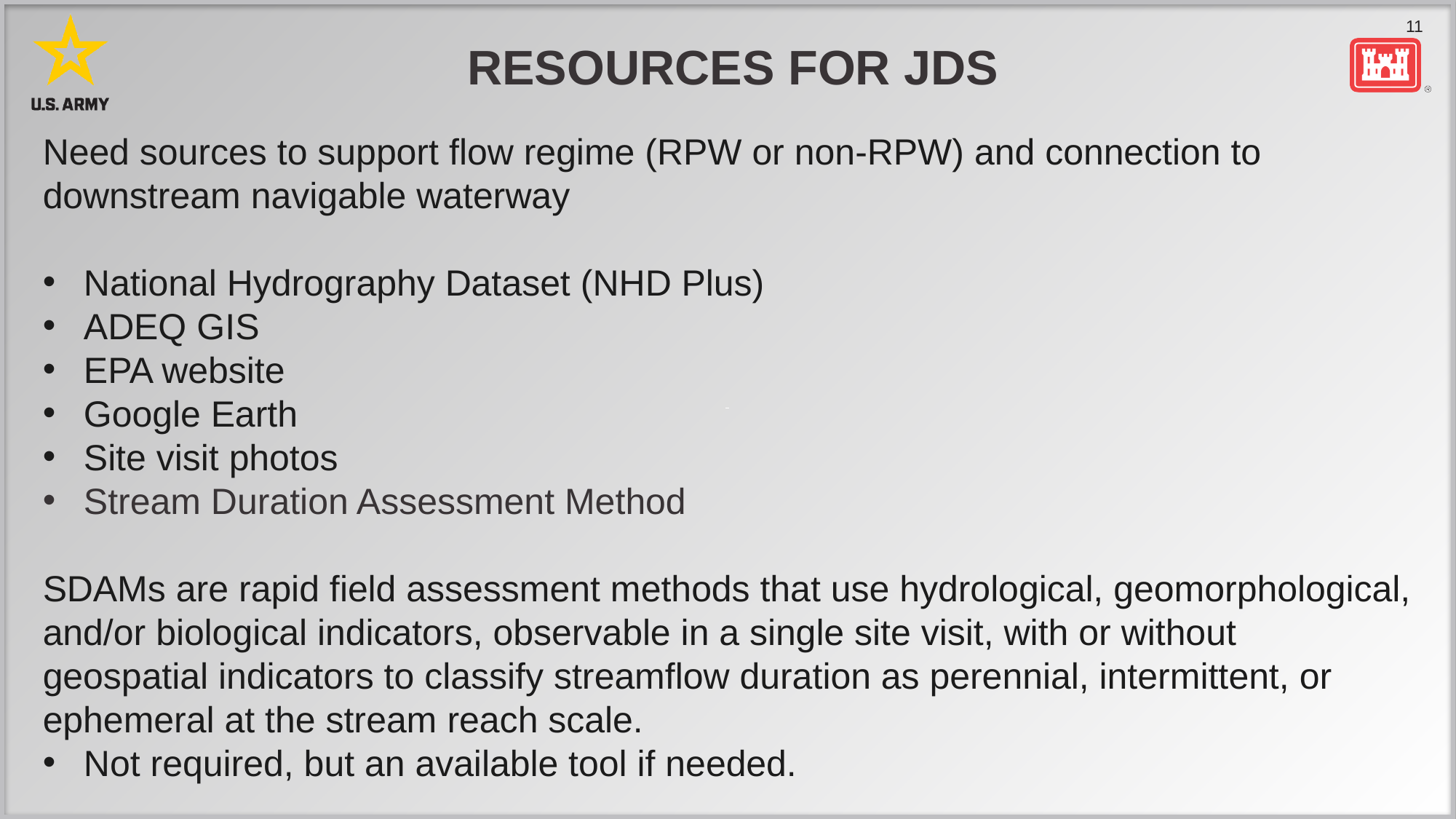

# Resources for jds
Need sources to support flow regime (RPW or non-RPW) and connection to downstream navigable waterway

National Hydrography Dataset (NHD Plus)
ADEQ GIS
EPA website
Google Earth
Site visit photos
Stream Duration Assessment Method

SDAMs are rapid field assessment methods that use hydrological, geomorphological, and/or biological indicators, observable in a single site visit, with or without geospatial indicators to classify streamflow duration as perennial, intermittent, or ephemeral at the stream reach scale.
Not required, but an available tool if needed.